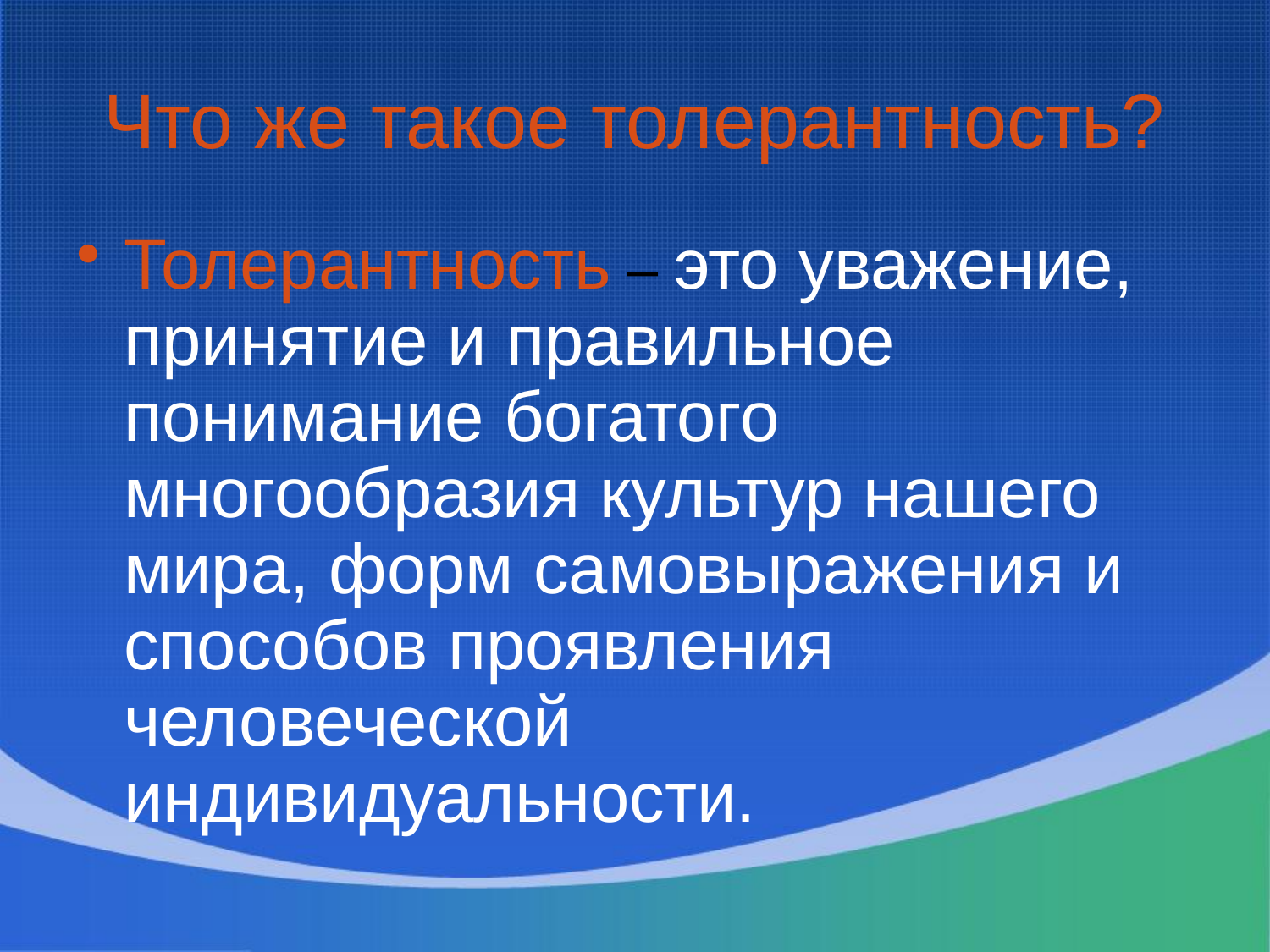

# Что же такое толерантность?
Толерантность – это уважение, принятие и правильное понимание богатого многообразия культур нашего мира, форм самовыражения и способов проявления человеческой индивидуальности.